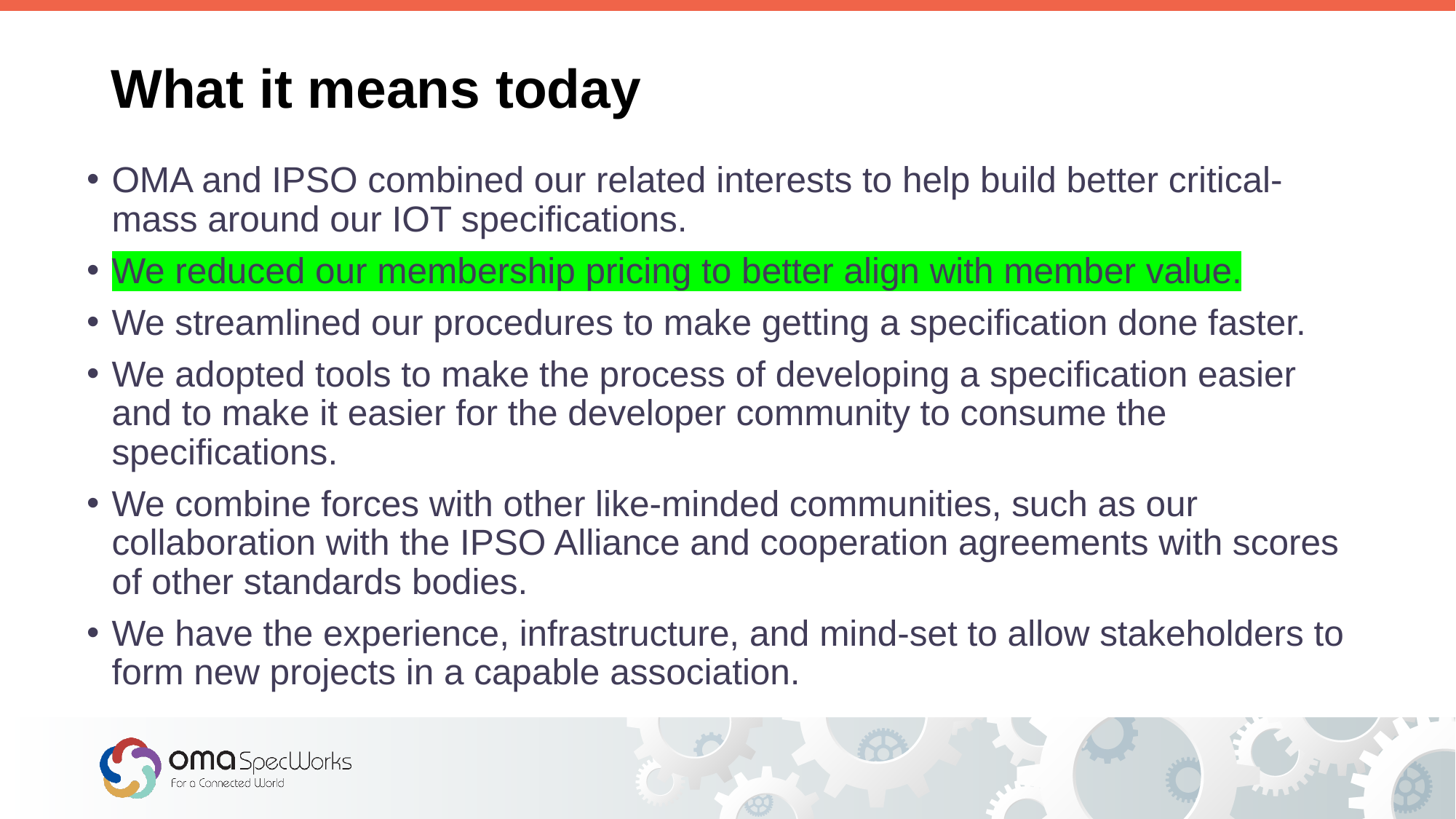

# What it means today
OMA and IPSO combined our related interests to help build better critical-mass around our IOT specifications.
We reduced our membership pricing to better align with member value.
We streamlined our procedures to make getting a specification done faster.
We adopted tools to make the process of developing a specification easier and to make it easier for the developer community to consume the specifications.
We combine forces with other like-minded communities, such as our collaboration with the IPSO Alliance and cooperation agreements with scores of other standards bodies.
We have the experience, infrastructure, and mind-set to allow stakeholders to form new projects in a capable association.